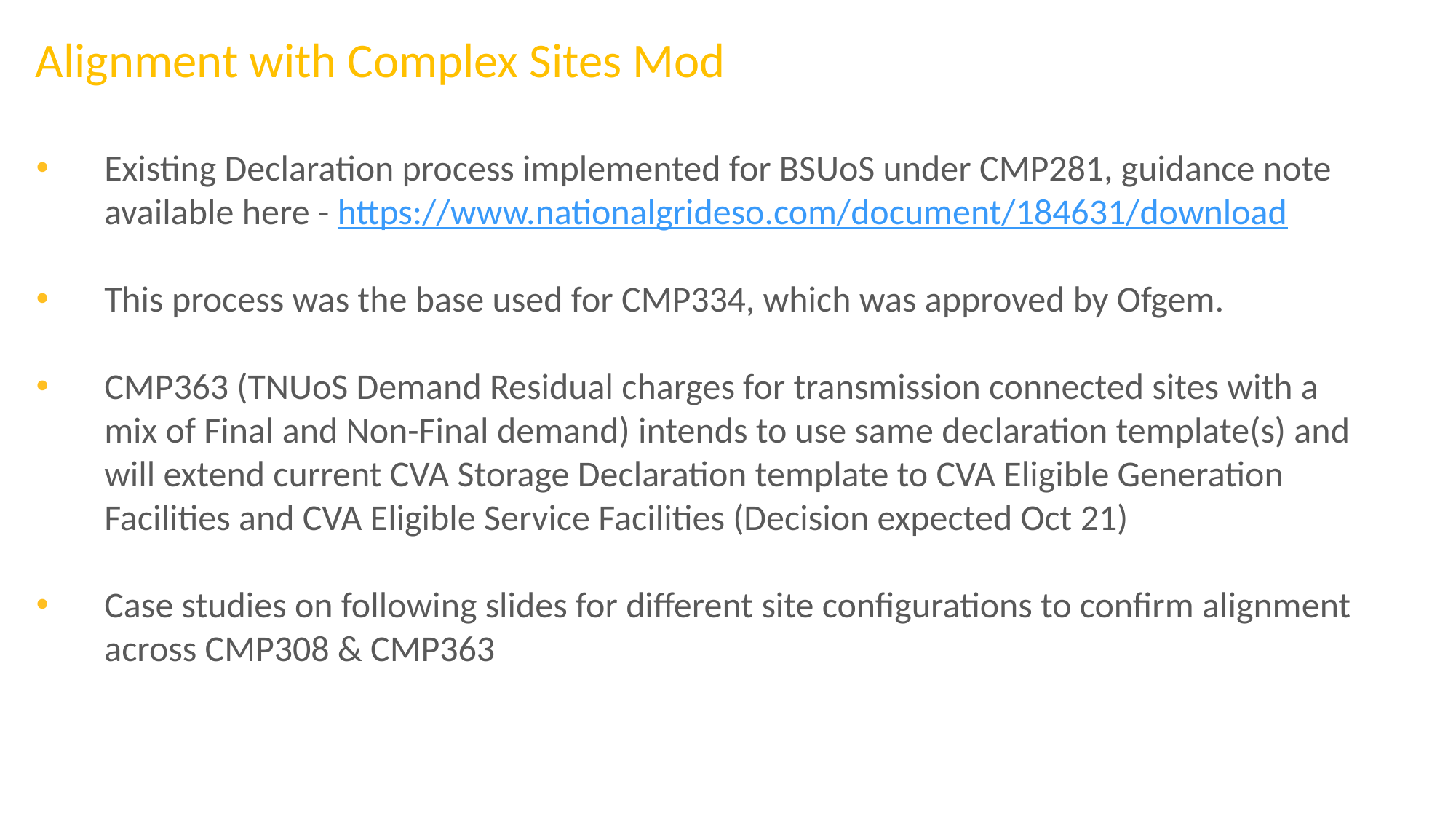

Alignment with Complex Sites Mod
Existing Declaration process implemented for BSUoS under CMP281, guidance note available here - https://www.nationalgrideso.com/document/184631/download

This process was the base used for CMP334, which was approved by Ofgem.

CMP363 (TNUoS Demand Residual charges for transmission connected sites with a mix of Final and Non-Final demand) intends to use same declaration template(s) and will extend current CVA Storage Declaration template to CVA Eligible Generation Facilities and CVA Eligible Service Facilities (Decision expected Oct 21)

Case studies on following slides for different site configurations to confirm alignment across CMP308 & CMP363